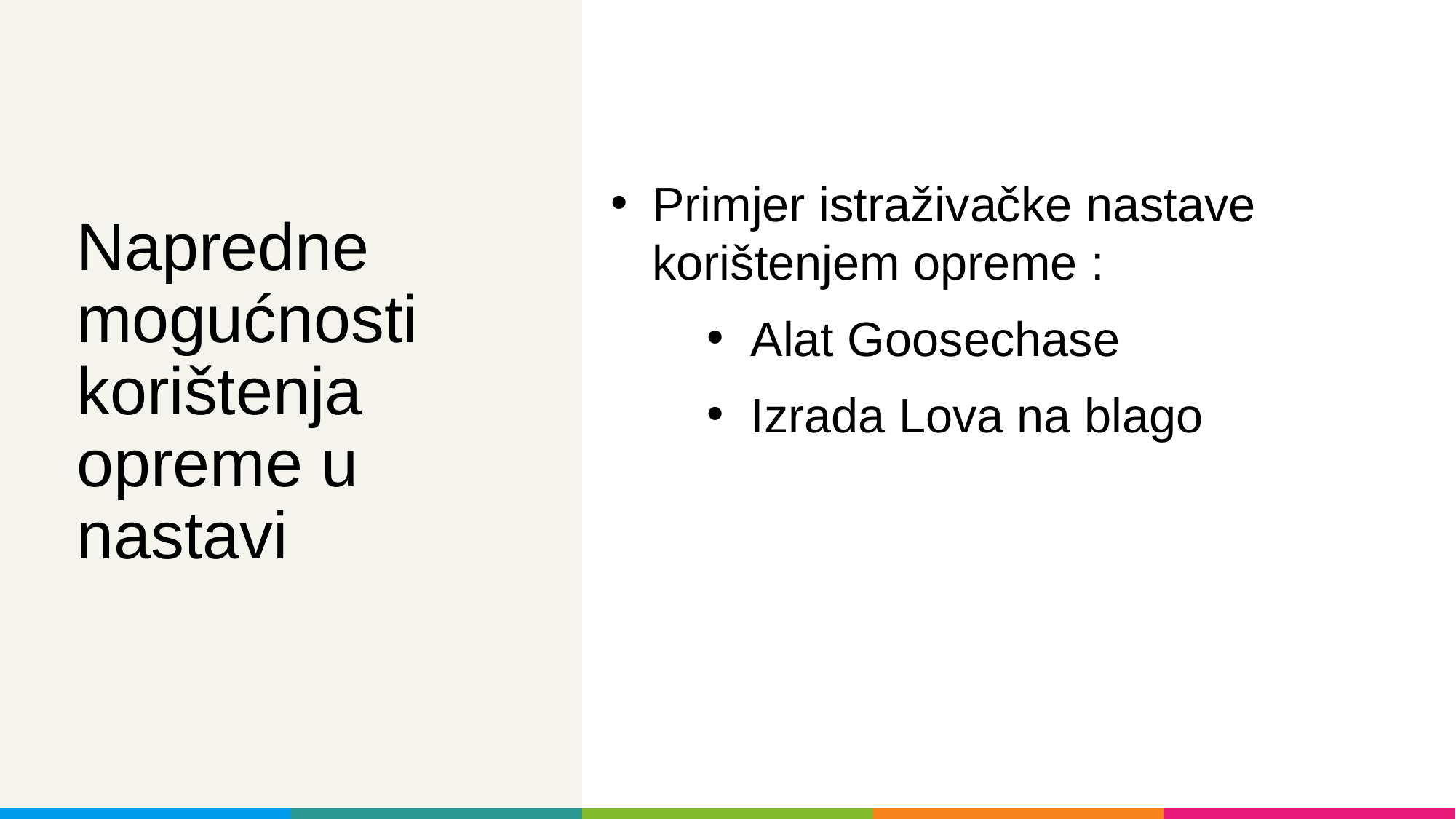

Primjer istraživačke nastave korištenjem opreme :
Alat Goosechase
Izrada Lova na blago
# Napredne mogućnosti korištenja opreme u nastavi​